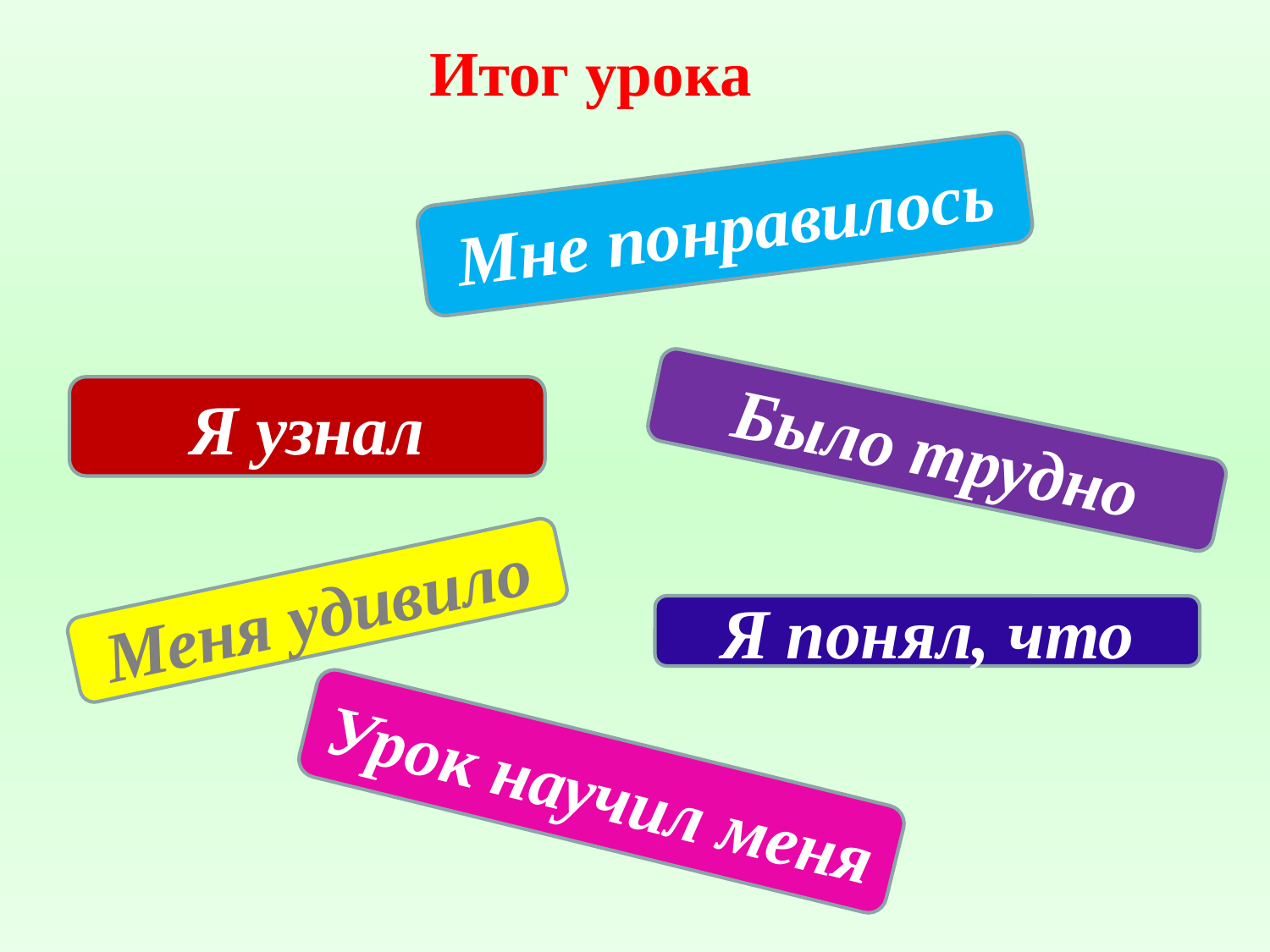

Итог урока
Мне понравилось
Я узнал
Было трудно
Меня удивило
Я понял, что
Урок научил меня